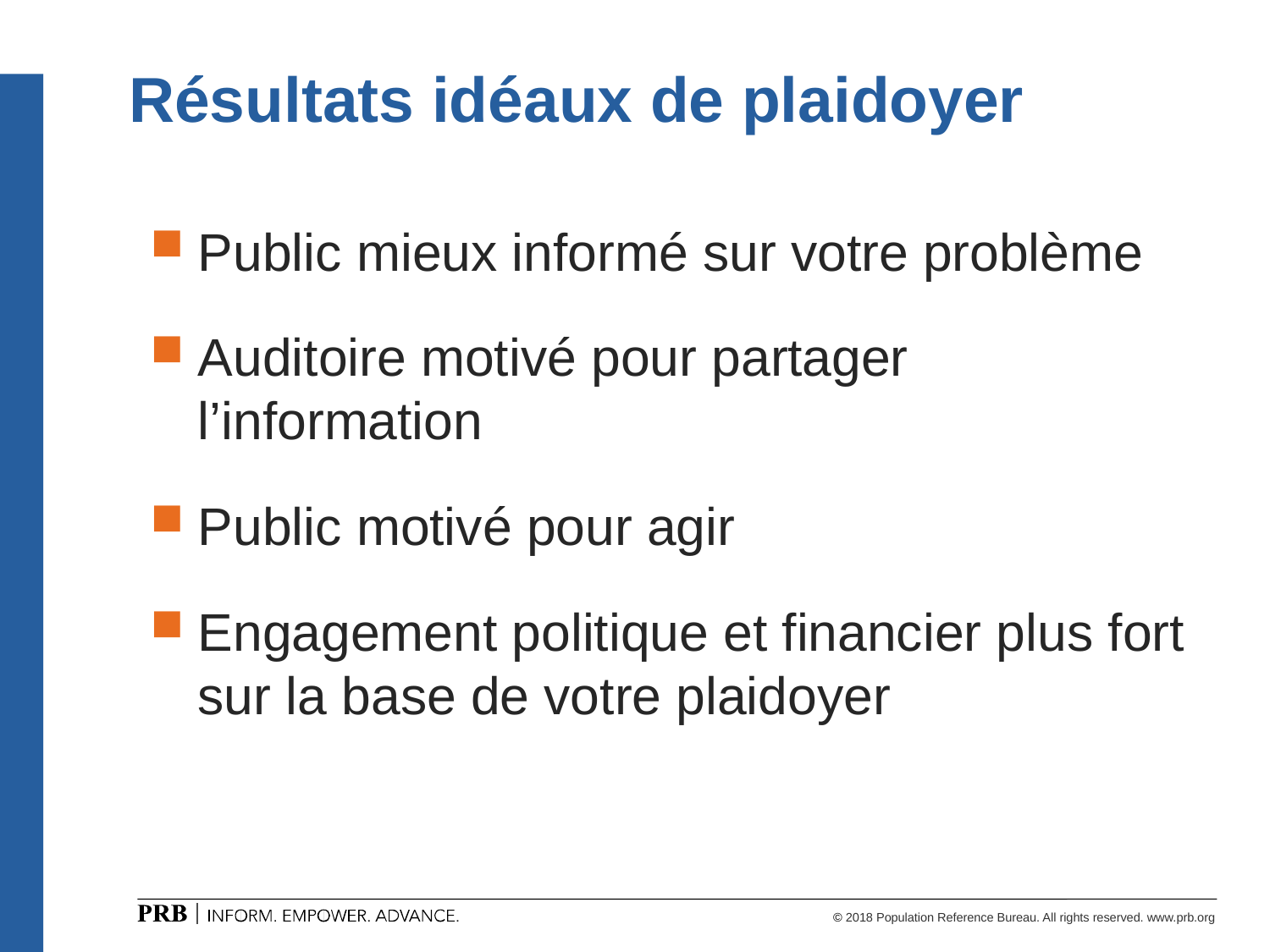

# Résultats idéaux de plaidoyer
Public mieux informé sur votre problème
Auditoire motivé pour partager l’information
Public motivé pour agir
Engagement politique et financier plus fort sur la base de votre plaidoyer